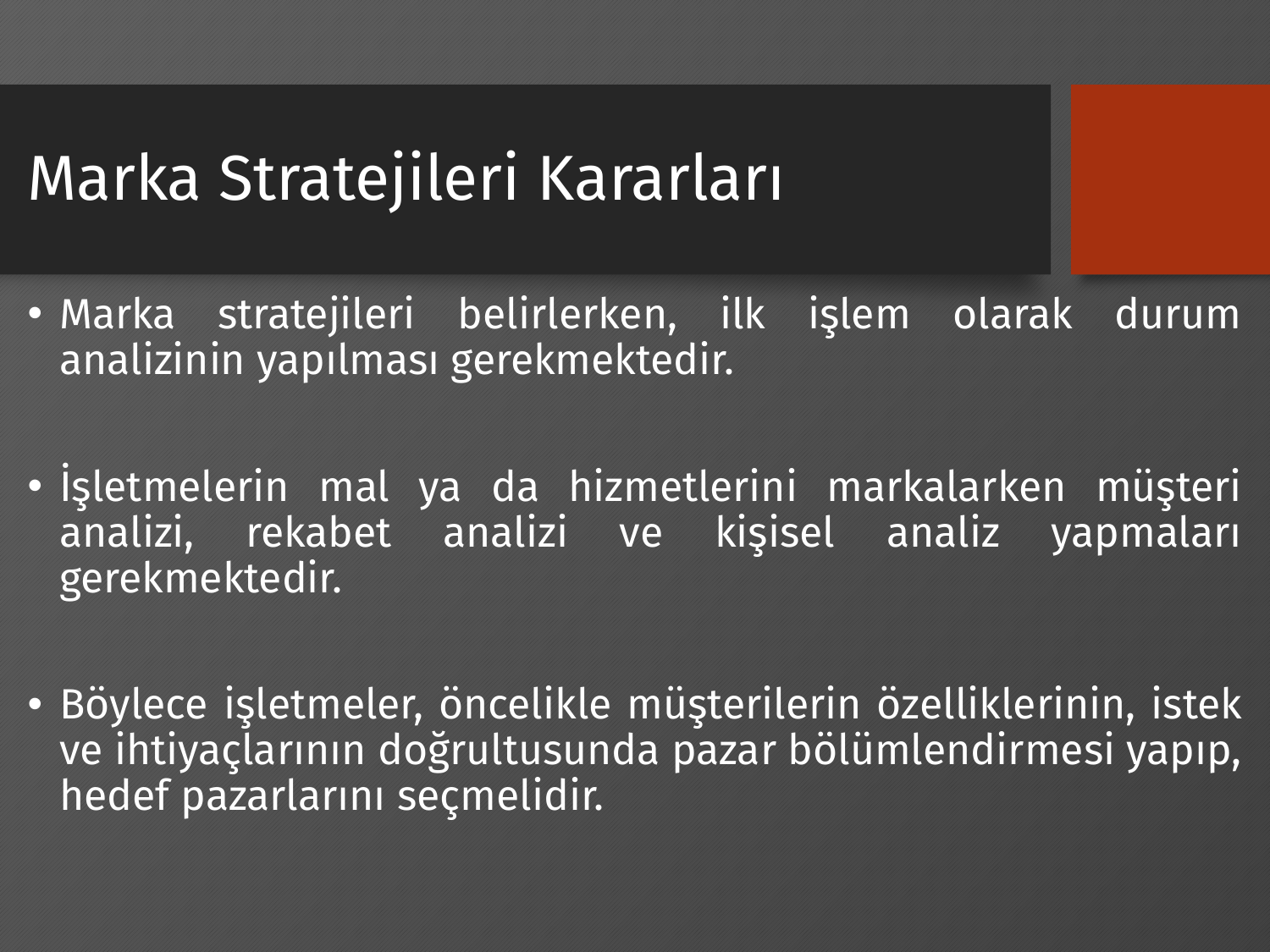

# Marka Stratejileri Kararları
Marka stratejileri belirlerken, ilk işlem olarak durum analizinin yapılması gerekmektedir.

İşletmelerin mal ya da hizmetlerini markalarken müşteri analizi, rekabet analizi ve kişisel analiz yapmaları gerekmektedir.

Böylece işletmeler, öncelikle müşterilerin özelliklerinin, istek ve ihtiyaçlarının doğrultusunda pazar bölümlendirmesi yapıp, hedef pazarlarını seçmelidir.